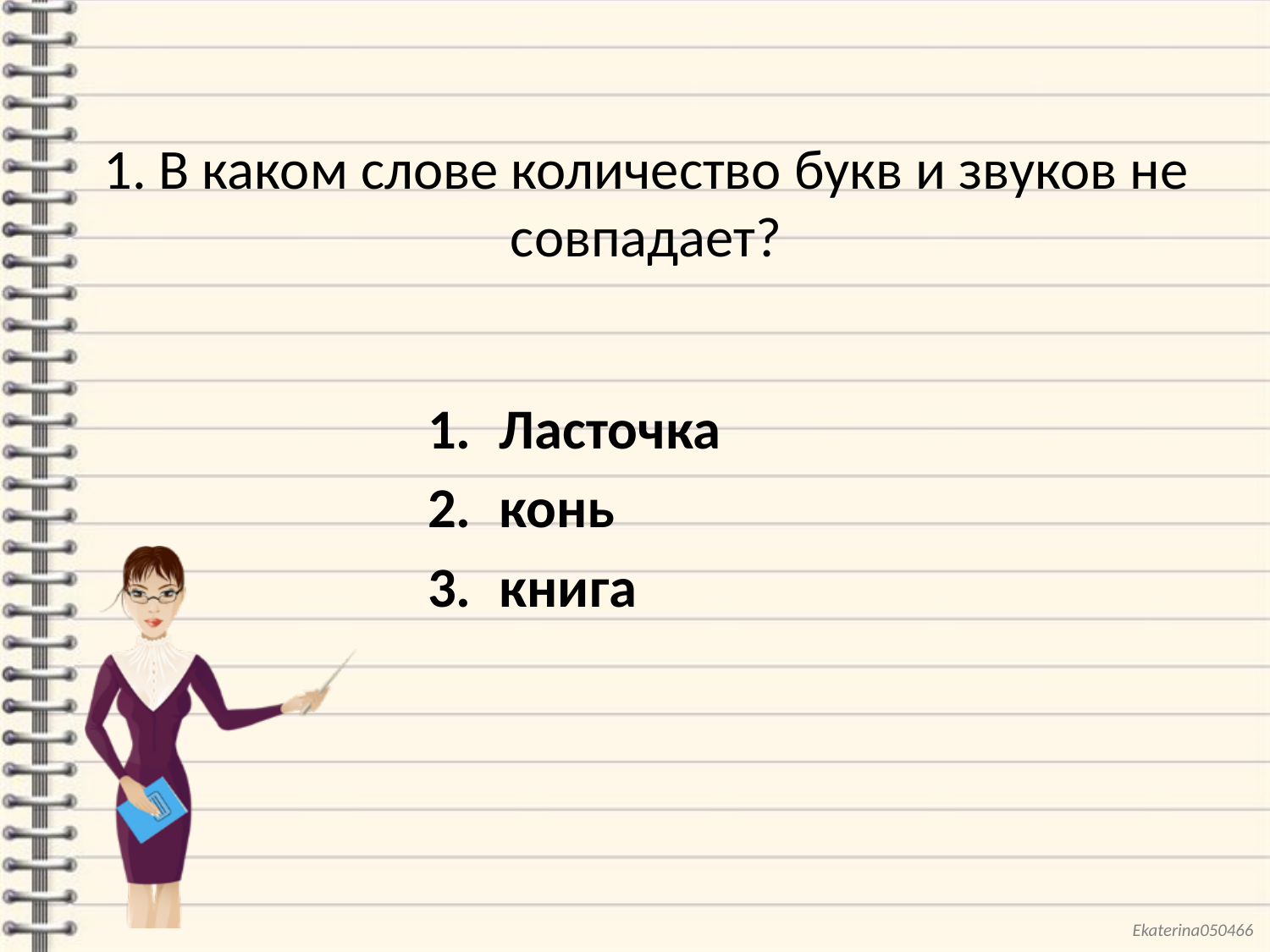

# 1. В каком слове количество букв и звуков не совпадает?
Ласточка
конь
книга